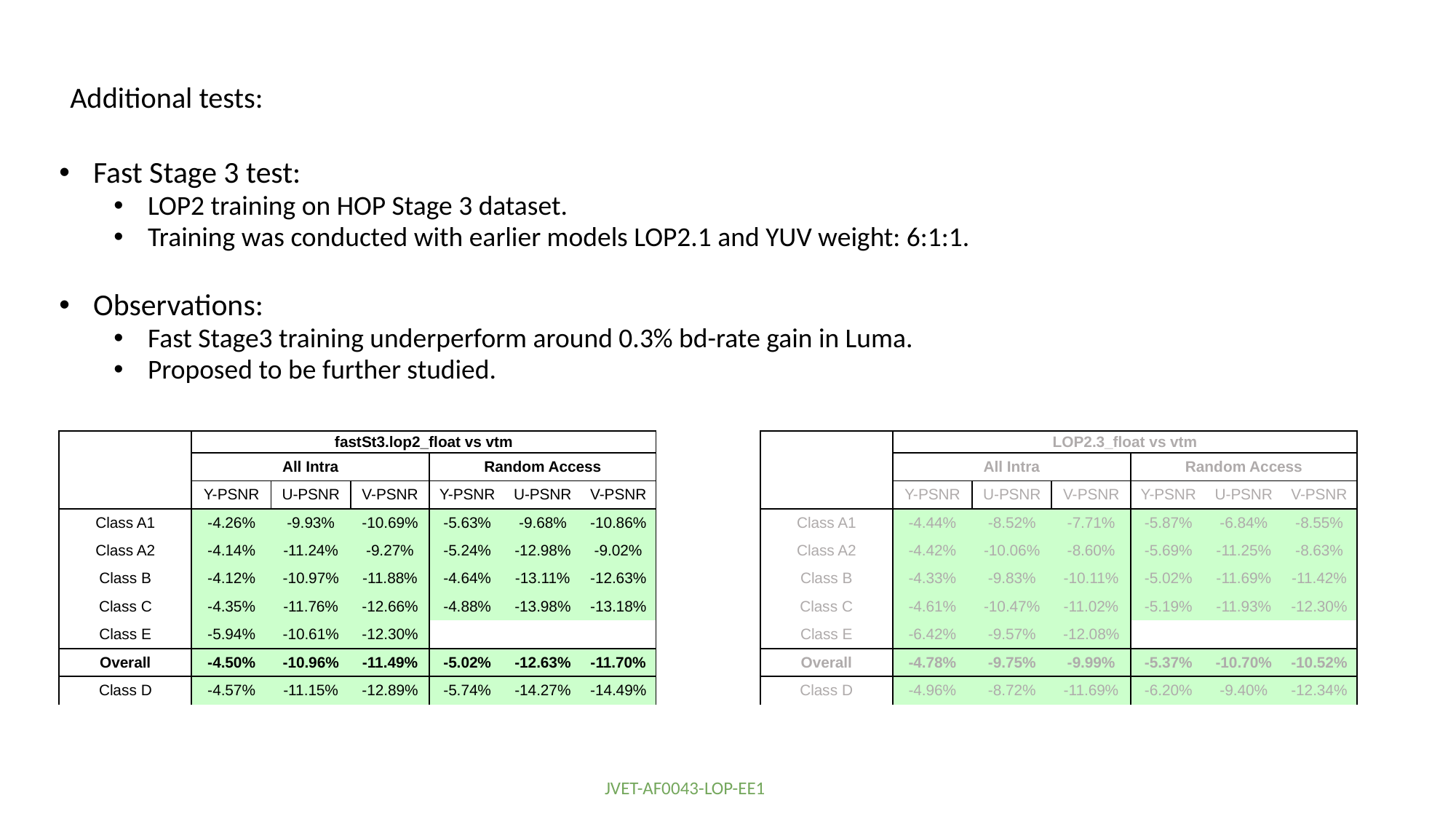

# Additional tests:
Fast Stage 3 test:
LOP2 training on HOP Stage 3 dataset.
Training was conducted with earlier models LOP2.1 and YUV weight: 6:1:1.

Observations:
Fast Stage3 training underperform around 0.3% bd-rate gain in Luma.
Proposed to be further studied.

|  | LOP2.3\_float vs vtm |  |  |  |  |  |
| --- | --- | --- | --- | --- | --- | --- |
|  | All Intra |  |  | Random Access |  |  |
|  | Y-PSNR | U-PSNR | V-PSNR | Y-PSNR | U-PSNR | V-PSNR |
| Class A1 | -4.44% | -8.52% | -7.71% | -5.87% | -6.84% | -8.55% |
| Class A2 | -4.42% | -10.06% | -8.60% | -5.69% | -11.25% | -8.63% |
| Class B | -4.33% | -9.83% | -10.11% | -5.02% | -11.69% | -11.42% |
| Class C | -4.61% | -10.47% | -11.02% | -5.19% | -11.93% | -12.30% |
| Class E | -6.42% | -9.57% | -12.08% |  |  |  |
| Overall | -4.78% | -9.75% | -9.99% | -5.37% | -10.70% | -10.52% |
| Class D | -4.96% | -8.72% | -11.69% | -6.20% | -9.40% | -12.34% |
|  | fastSt3.lop2\_float vs vtm |  |  |  |  |  |
| --- | --- | --- | --- | --- | --- | --- |
|  | All Intra |  |  | Random Access |  |  |
|  | Y-PSNR | U-PSNR | V-PSNR | Y-PSNR | U-PSNR | V-PSNR |
| Class A1 | -4.26% | -9.93% | -10.69% | -5.63% | -9.68% | -10.86% |
| Class A2 | -4.14% | -11.24% | -9.27% | -5.24% | -12.98% | -9.02% |
| Class B | -4.12% | -10.97% | -11.88% | -4.64% | -13.11% | -12.63% |
| Class C | -4.35% | -11.76% | -12.66% | -4.88% | -13.98% | -13.18% |
| Class E | -5.94% | -10.61% | -12.30% |  |  |  |
| Overall | -4.50% | -10.96% | -11.49% | -5.02% | -12.63% | -11.70% |
| Class D | -4.57% | -11.15% | -12.89% | -5.74% | -14.27% | -14.49% |

JVET-AF0043-LOP-EE1